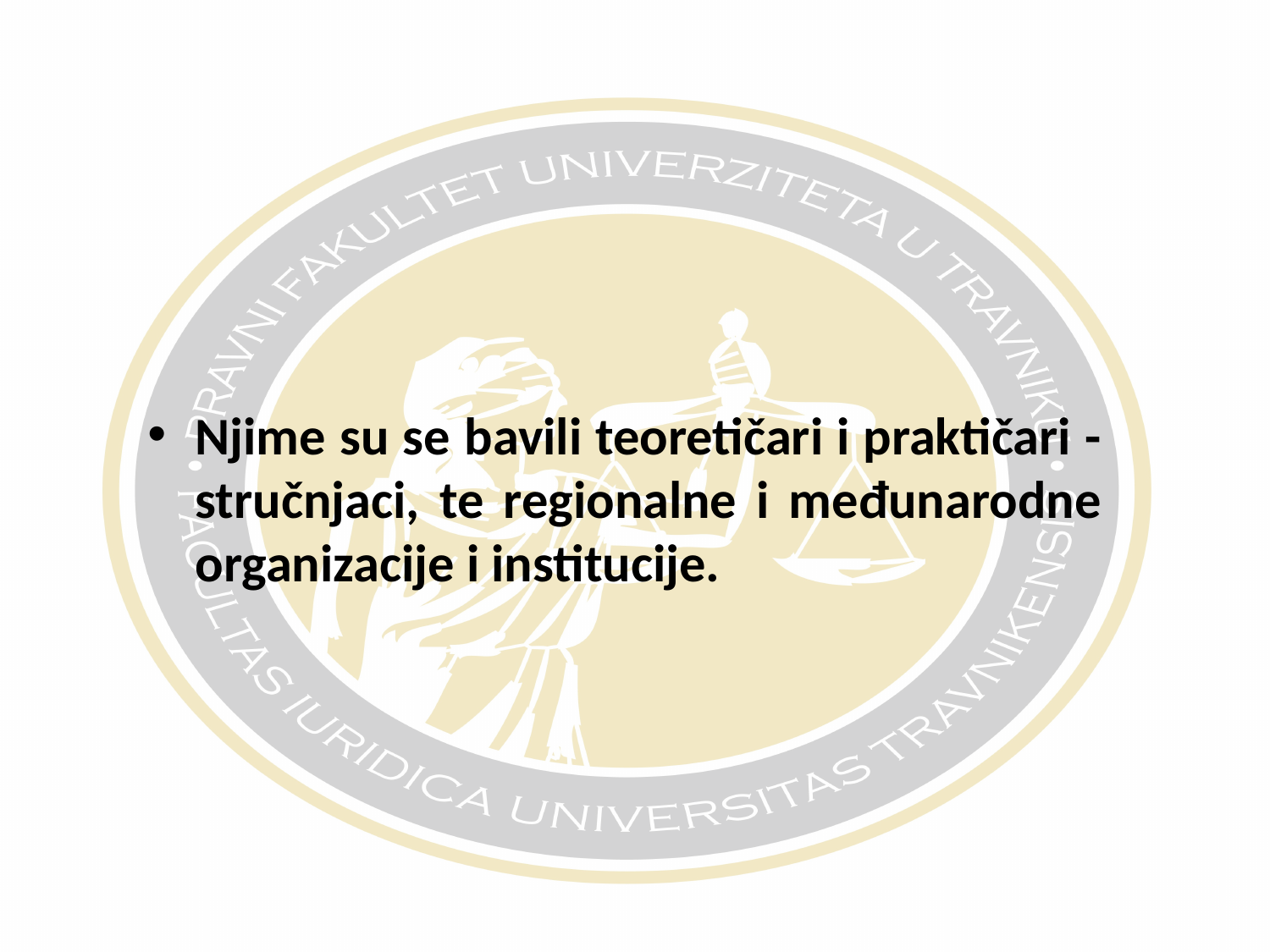

#
Njime su se bavili teoretičari i praktičari - stručnjaci, te regionalne i međunarodne organizacije i institucije.